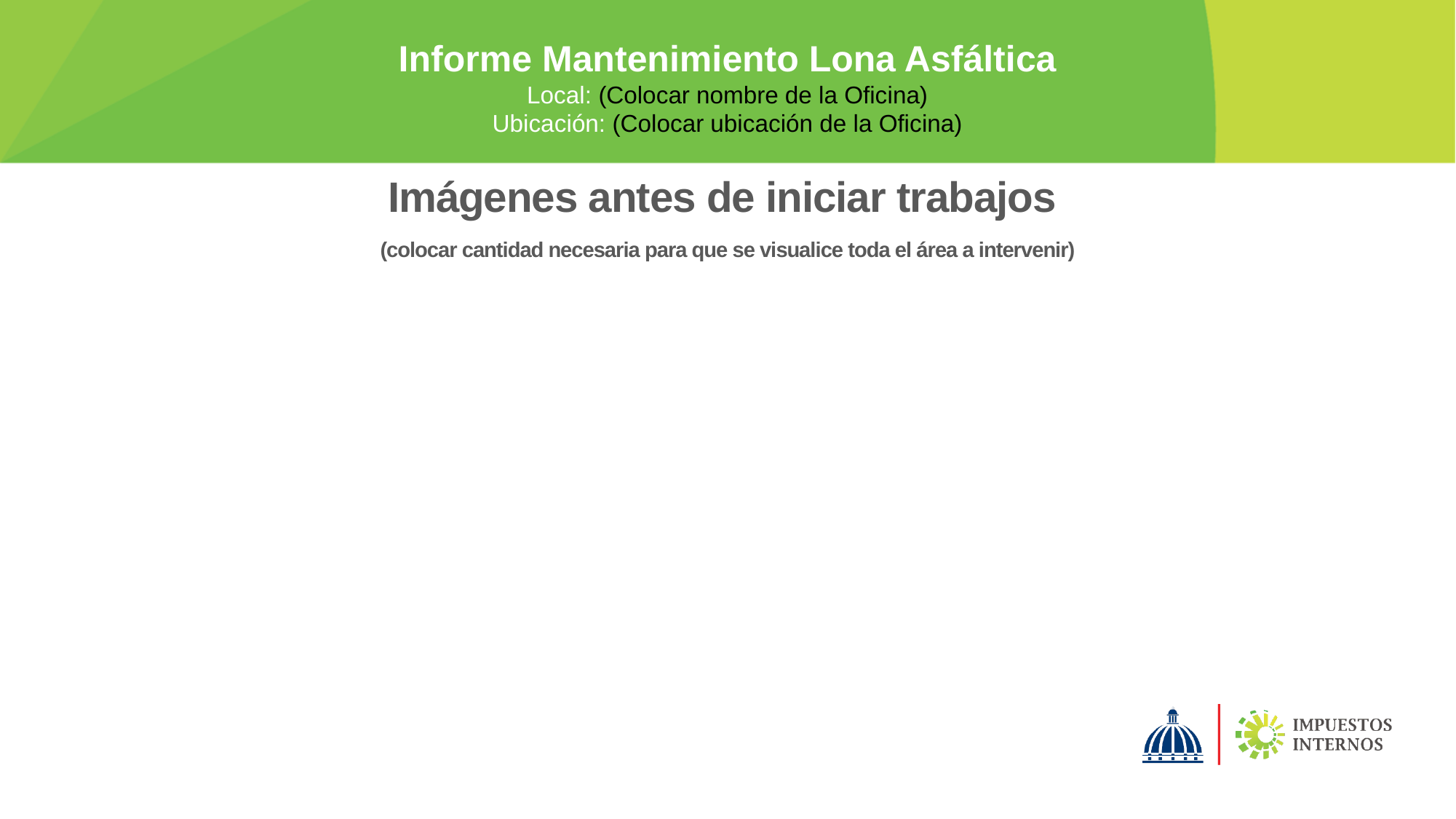

Informe Mantenimiento Lona Asfáltica
Local: (Colocar nombre de la Oficina)
Ubicación: (Colocar ubicación de la Oficina)
Imágenes antes de iniciar trabajos
(colocar cantidad necesaria para que se visualice toda el área a intervenir)